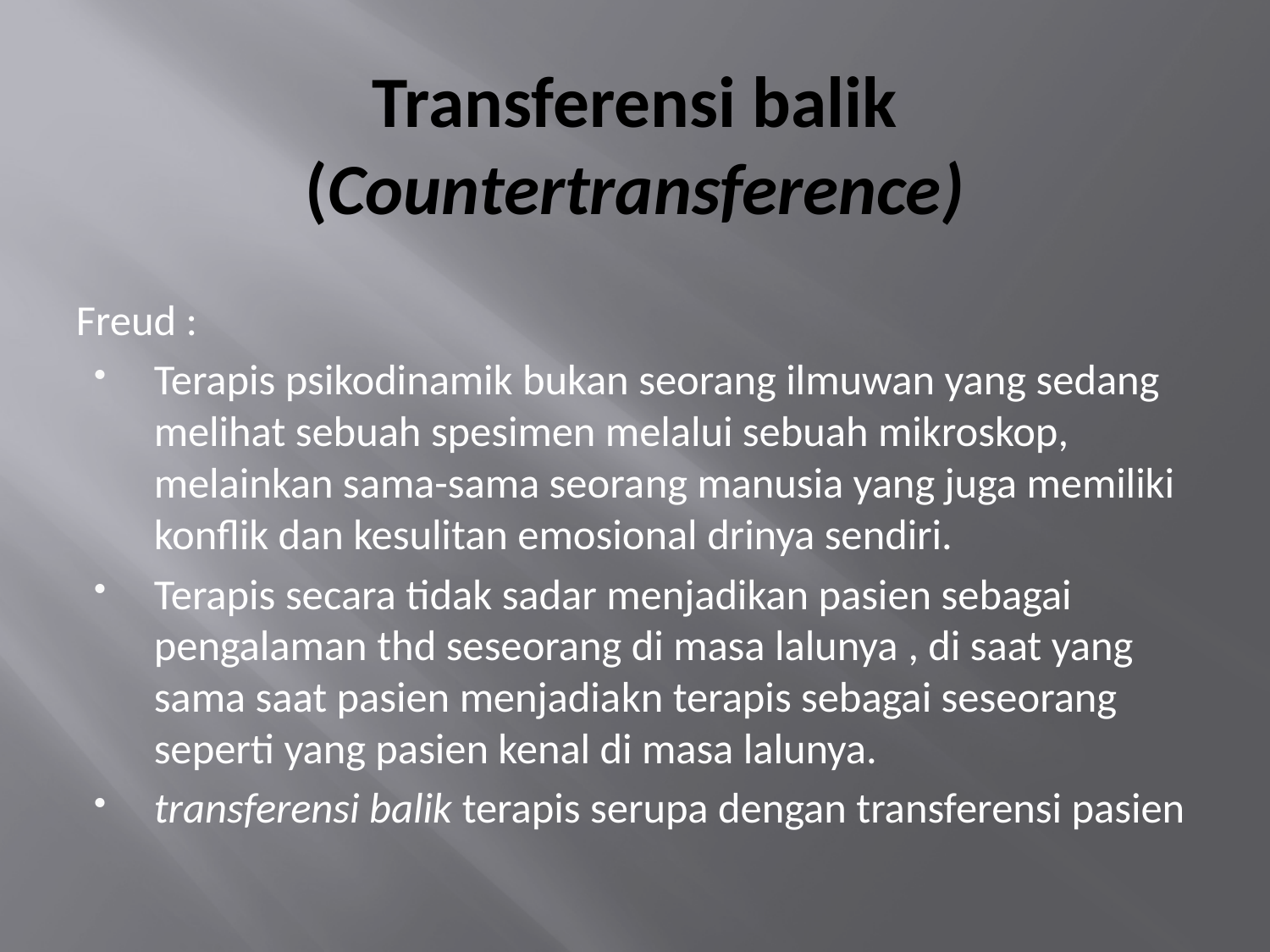

# Transferensi balik (Countertransference)
Freud :
Terapis psikodinamik bukan seorang ilmuwan yang sedang melihat sebuah spesimen melalui sebuah mikroskop, melainkan sama-sama seorang manusia yang juga memiliki konflik dan kesulitan emosional drinya sendiri.
Terapis secara tidak sadar menjadikan pasien sebagai pengalaman thd seseorang di masa lalunya , di saat yang sama saat pasien menjadiakn terapis sebagai seseorang seperti yang pasien kenal di masa lalunya.
transferensi balik terapis serupa dengan transferensi pasien